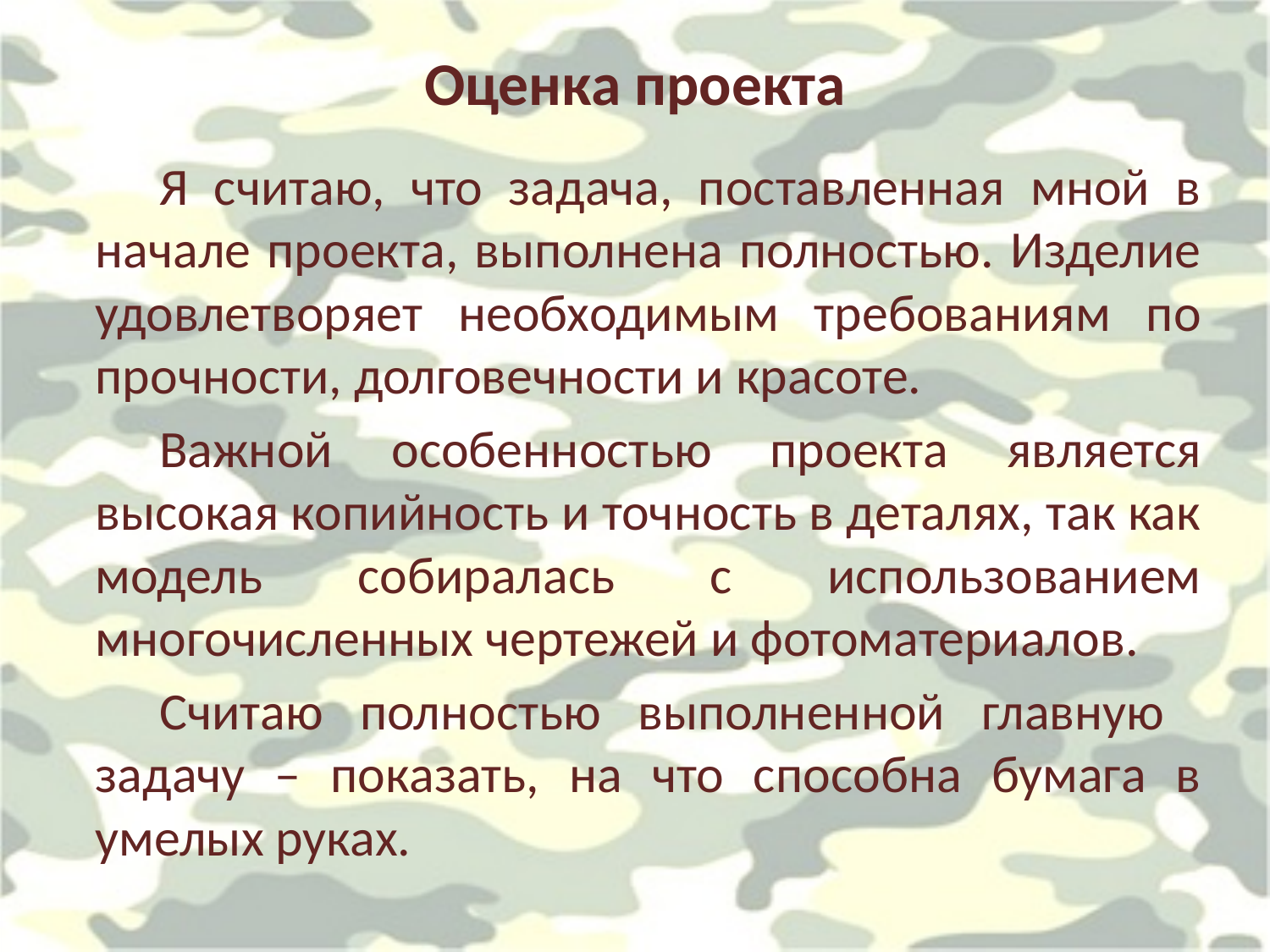

# Оценка проекта
Я считаю, что задача, поставленная мной в начале проекта, выполнена полностью. Изделие удовлетворяет необходимым требованиям по прочности, долговечности и красоте.
Важной особенностью проекта является высокая копийность и точность в деталях, так как модель собиралась с использованием многочисленных чертежей и фотоматериалов.
Считаю полностью выполненной главную  задачу – показать, на что способна бумага в умелых руках.